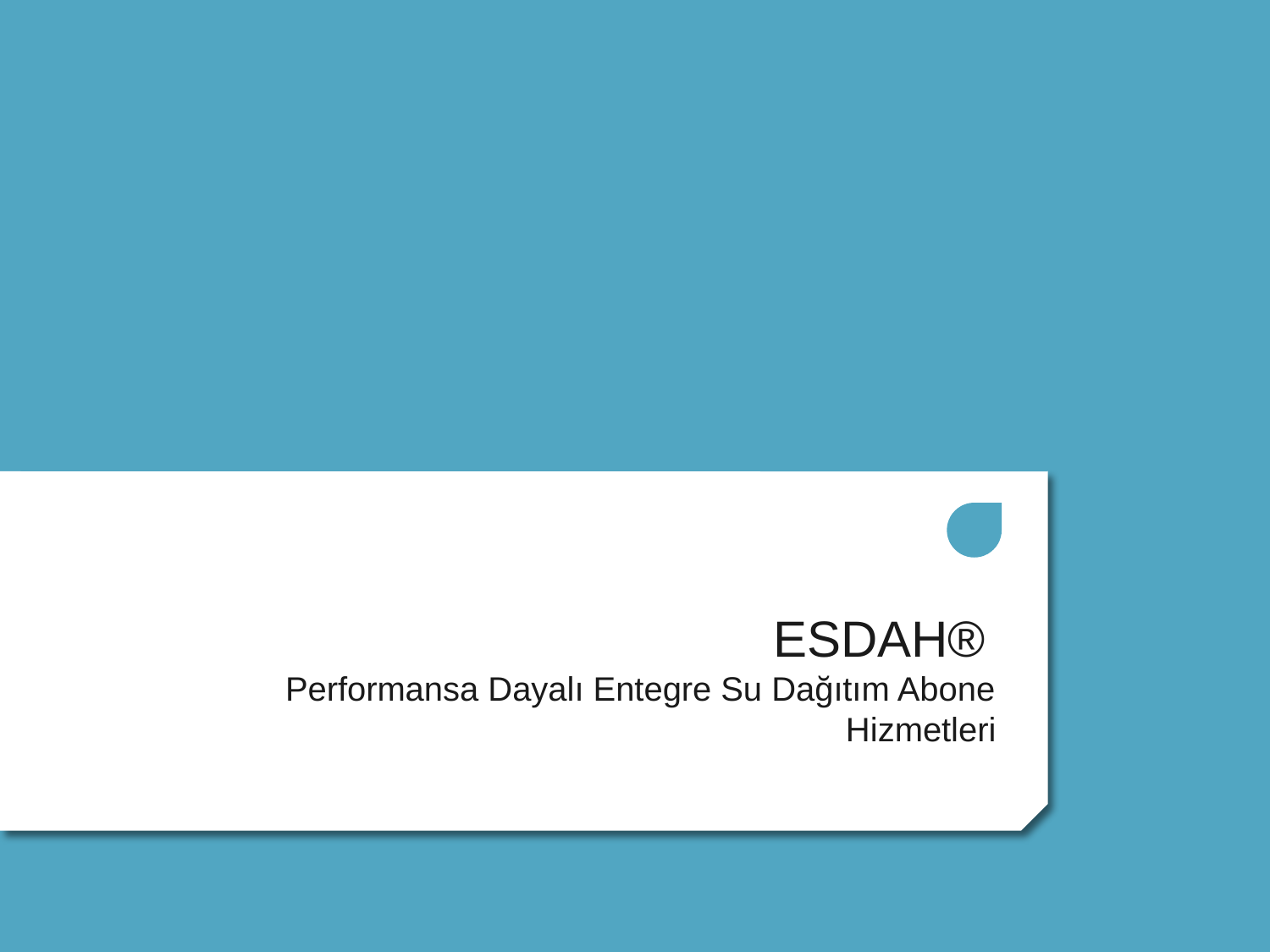

# ESDAH® Performansa Dayalı Entegre Su Dağıtım Abone Hizmetleri